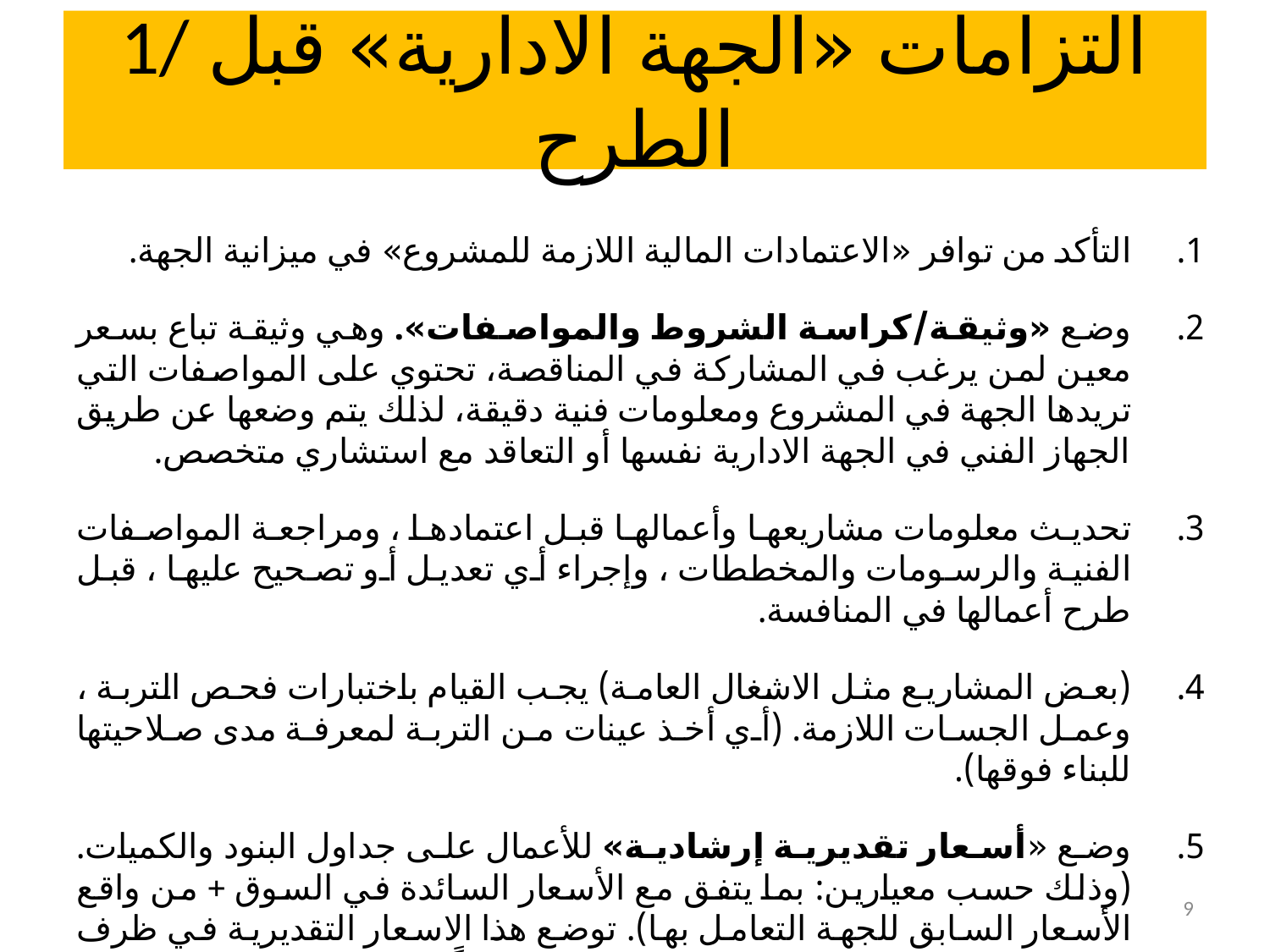

# 1/ التزامات «الجهة الادارية» قبل الطرح
التأكد من توافر «الاعتمادات المالية اللازمة للمشروع» في ميزانية الجهة.

وضع «وثيقة/كراسة الشروط والمواصفات». وهي وثيقة تباع بسعر معين لمن يرغب في المشاركة في المناقصة، تحتوي على المواصفات التي تريدها الجهة في المشروع ومعلومات فنية دقيقة، لذلك يتم وضعها عن طريق الجهاز الفني في الجهة الادارية نفسها أو التعاقد مع استشاري متخصص.

تحديث معلومات مشاريعها وأعمالها قبل اعتمادها ، ومراجعة المواصفات الفنية والرسومات والمخططات ، وإجراء أي تعديل أو تصحيح عليها ، قبل طرح أعمالها في المنافسة.

(بعض المشاريع مثل الاشغال العامة) يجب القيام باختبارات فحص التربة ، وعمل الجسات اللازمة. (أي أخذ عينات من التربة لمعرفة مدى صلاحيتها للبناء فوقها).

وضع «أسعار تقديرية إرشادية» للأعمال على جداول البنود والكميات. (وذلك حسب معيارين: بما يتفق مع الأسعار السائدة في السوق + من واقع الأسعار السابق للجهة التعامل بها). توضع هذا الاسعار التقديرية في ظرف مختوم ، ولا يفتح الا من لجنة فحص العروض لاحقاً.
9